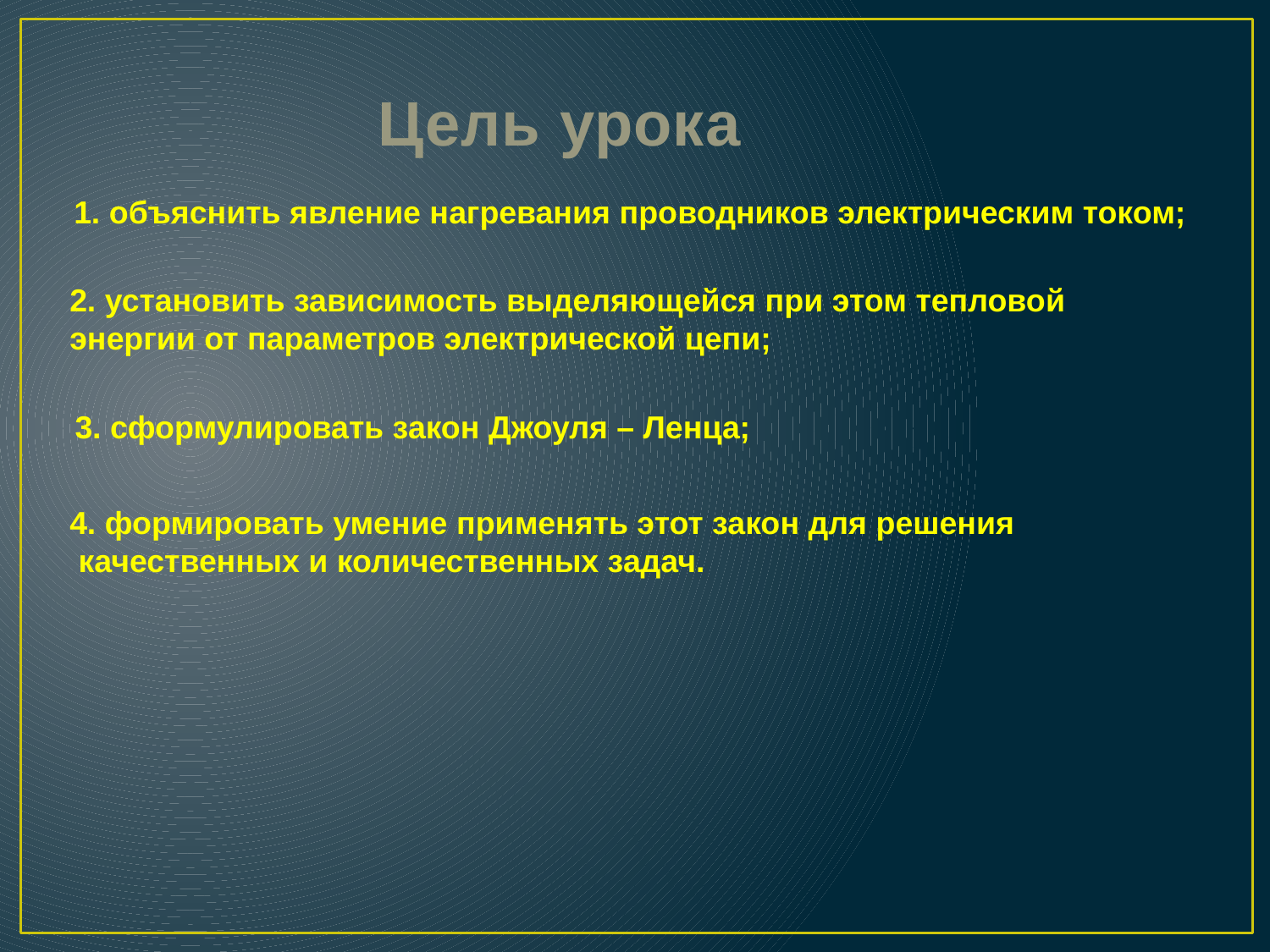

# Цель урока
1. объяснить явление нагревания проводников электрическим током;
2. установить зависимость выделяющейся при этом тепловой
энергии от параметров электрической цепи;

3. сформулировать закон Джоуля – Ленца;
4. формировать умение применять этот закон для решения
 качественных и количественных задач.